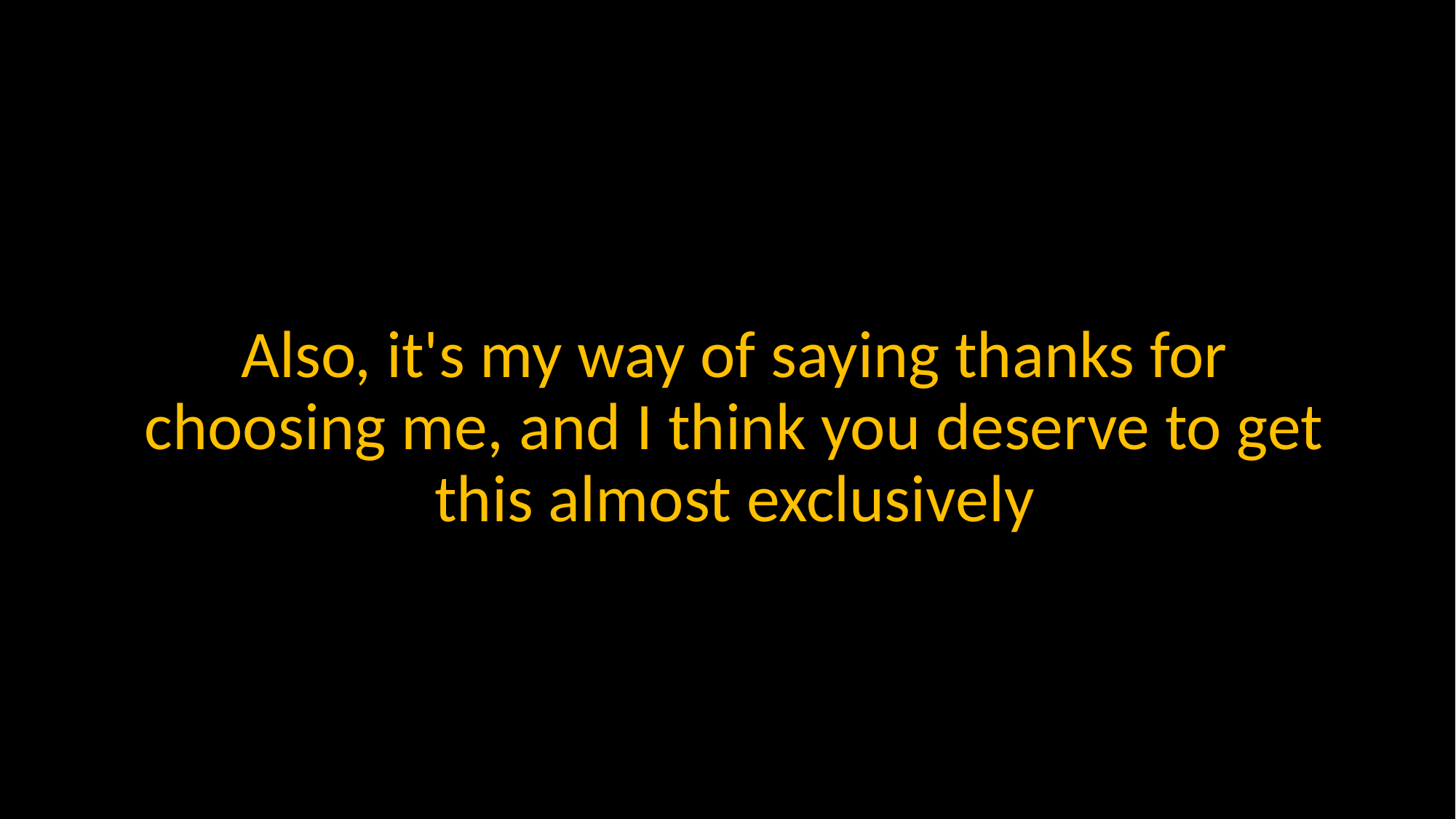

Also, it's my way of saying thanks for choosing me, and I think you deserve to get this almost exclusively